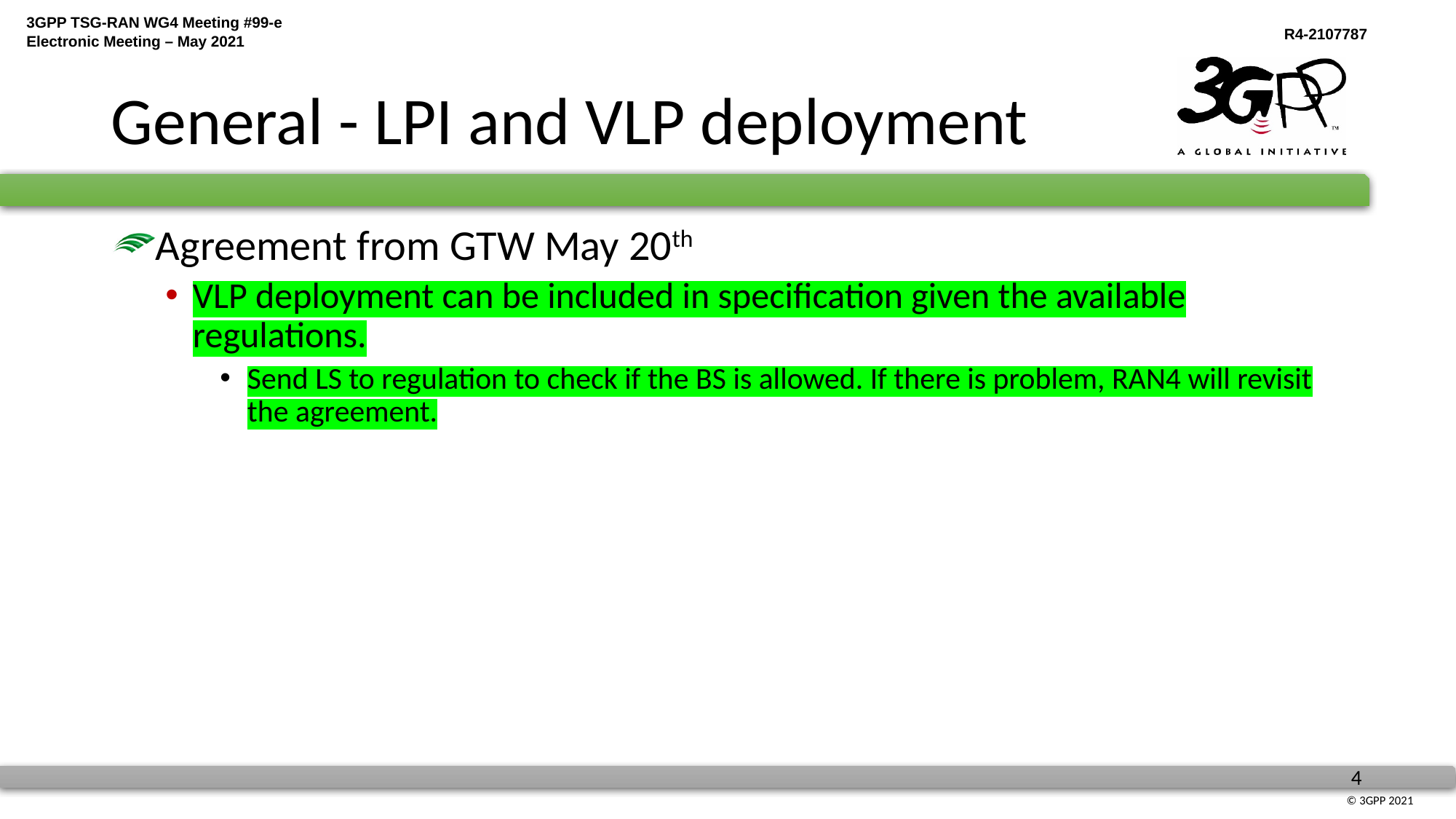

# General - LPI and VLP deployment
Agreement from GTW May 20th
VLP deployment can be included in specification given the available regulations.
Send LS to regulation to check if the BS is allowed. If there is problem, RAN4 will revisit the agreement.